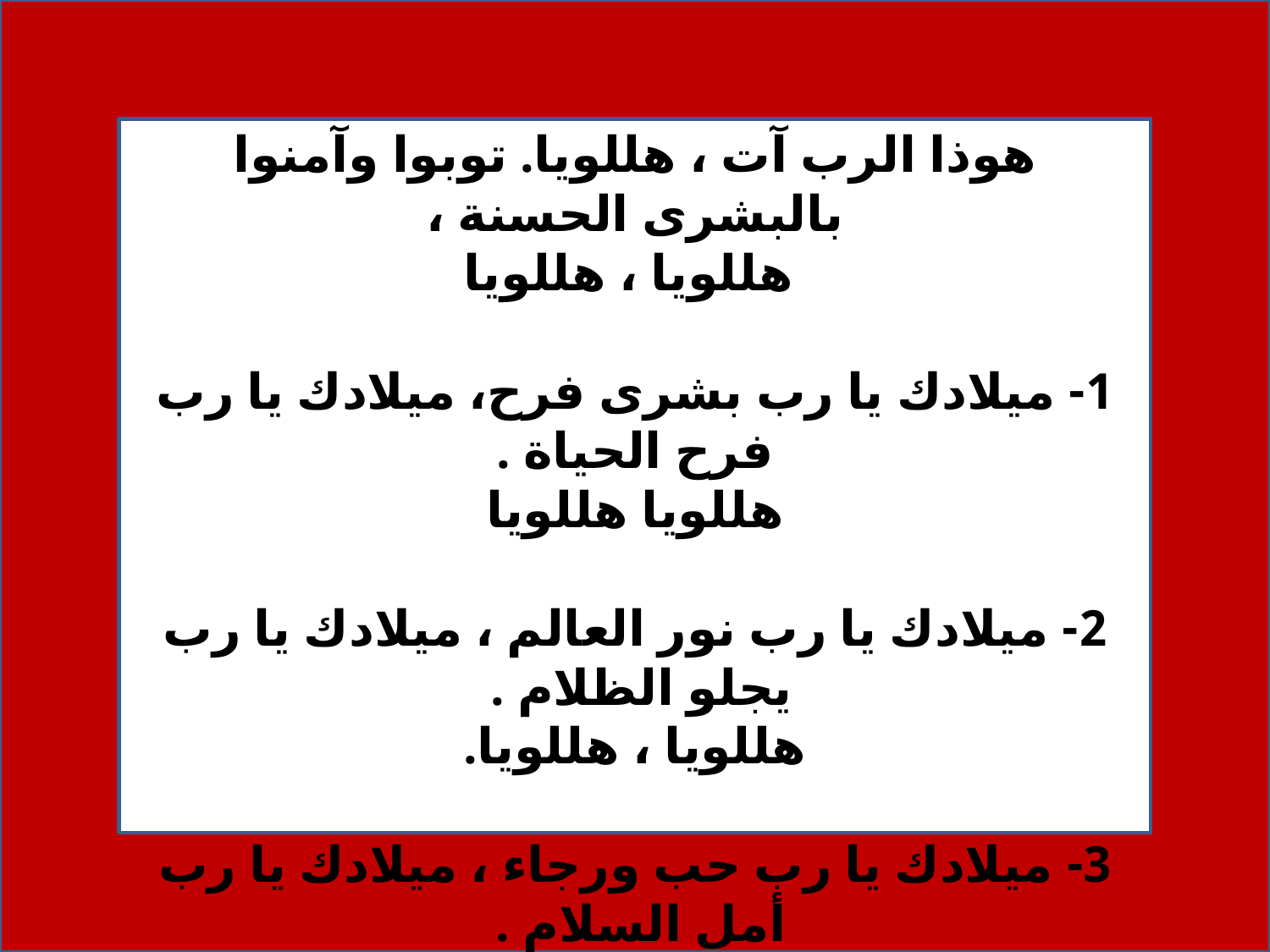

هوذا الرب آت ، هللويا. توبوا وآمنوا بالبشرى الحسنة ،
 هللويا ، هللويا

1- ميلادك يا رب بشرى فرح، ميلادك يا رب فرح الحياة .
هللويا هللويا

2- ميلادك يا رب نور العالم ، ميلادك يا رب يجلو الظلام .
هللويا ، هللويا.

3- ميلادك يا رب حب ورجاء ، ميلادك يا رب أمل السلام .
هللويا ، هللويا .